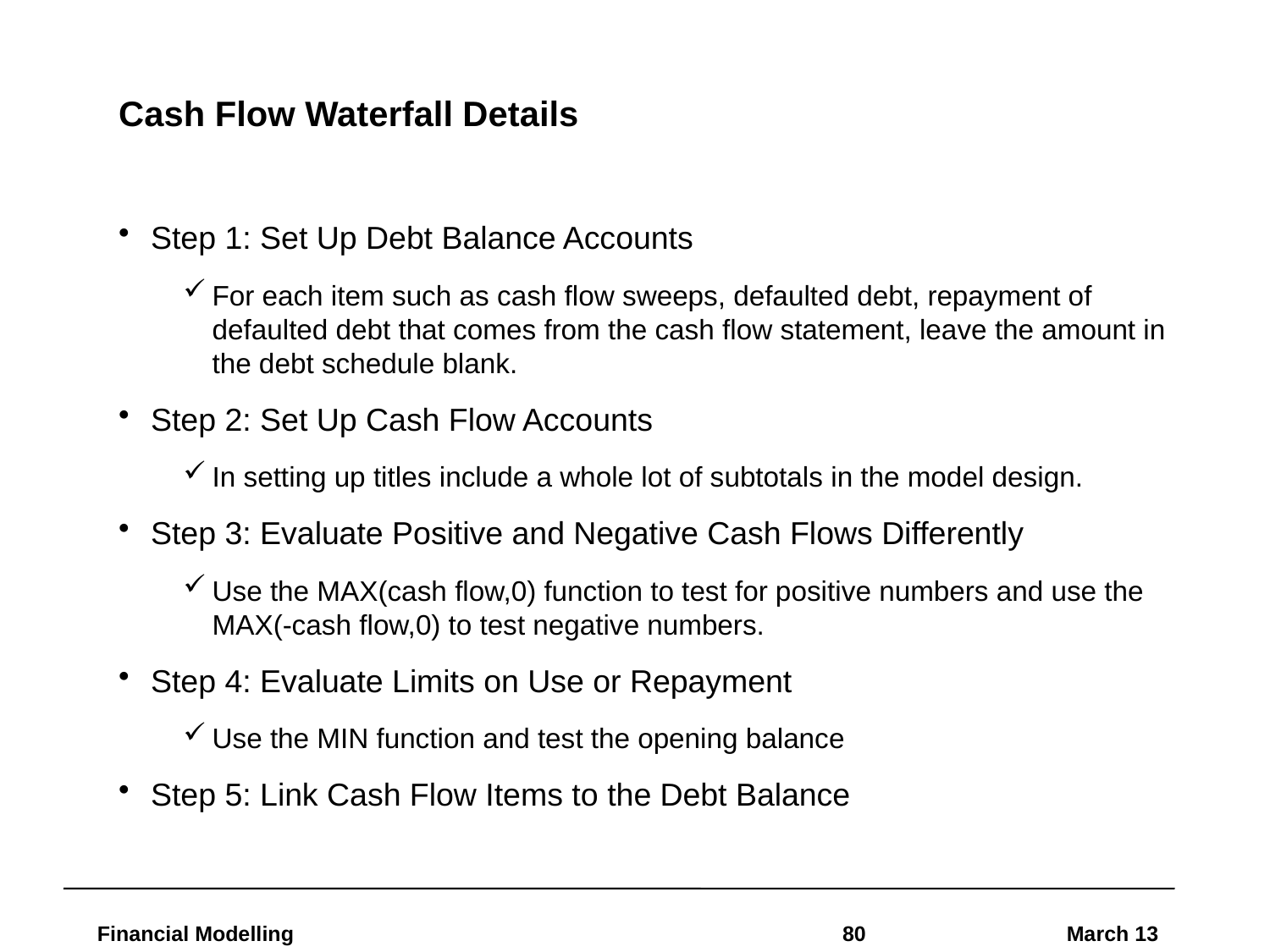

# Cash Flow Waterfall Details
Step 1: Set Up Debt Balance Accounts
For each item such as cash flow sweeps, defaulted debt, repayment of defaulted debt that comes from the cash flow statement, leave the amount in the debt schedule blank.
Step 2: Set Up Cash Flow Accounts
In setting up titles include a whole lot of subtotals in the model design.
Step 3: Evaluate Positive and Negative Cash Flows Differently
Use the MAX(cash flow,0) function to test for positive numbers and use the MAX(-cash flow,0) to test negative numbers.
Step 4: Evaluate Limits on Use or Repayment
Use the MIN function and test the opening balance
Step 5: Link Cash Flow Items to the Debt Balance